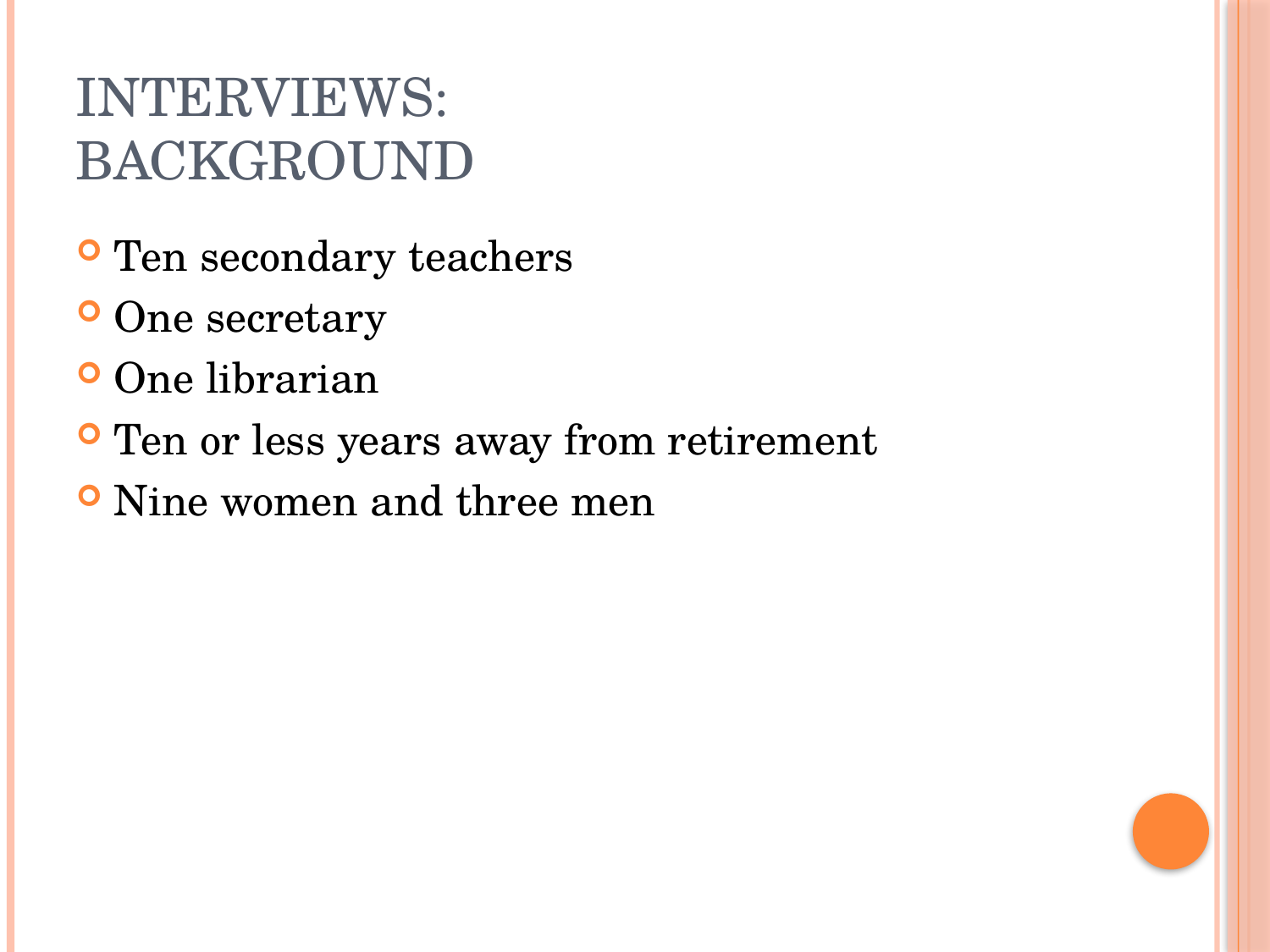

# Interviews: background
Ten secondary teachers
One secretary
One librarian
Ten or less years away from retirement
Nine women and three men